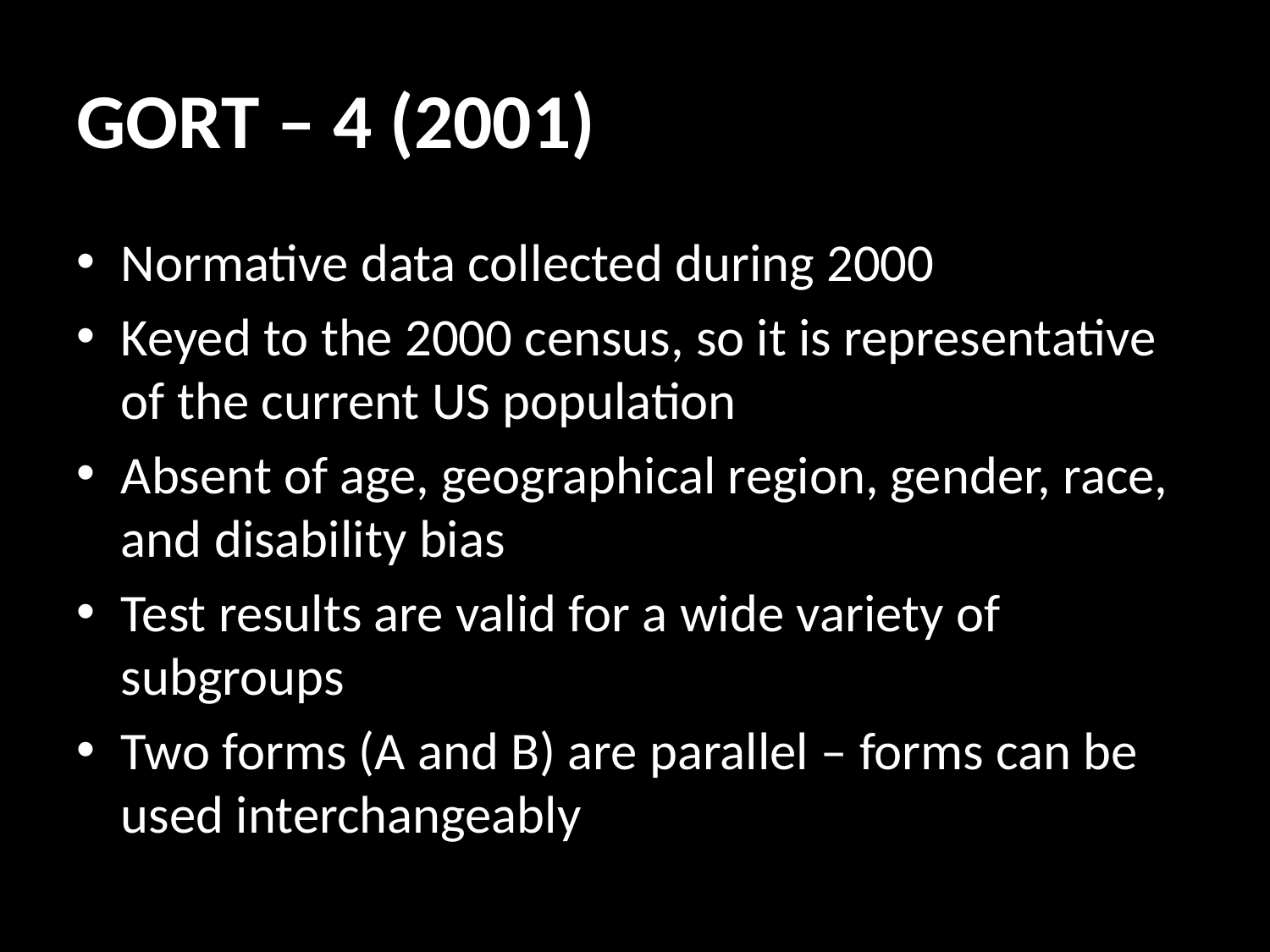

# GORT – 4 (2001)
Normative data collected during 2000
Keyed to the 2000 census, so it is representative of the current US population
Absent of age, geographical region, gender, race, and disability bias
Test results are valid for a wide variety of subgroups
Two forms (A and B) are parallel – forms can be used interchangeably